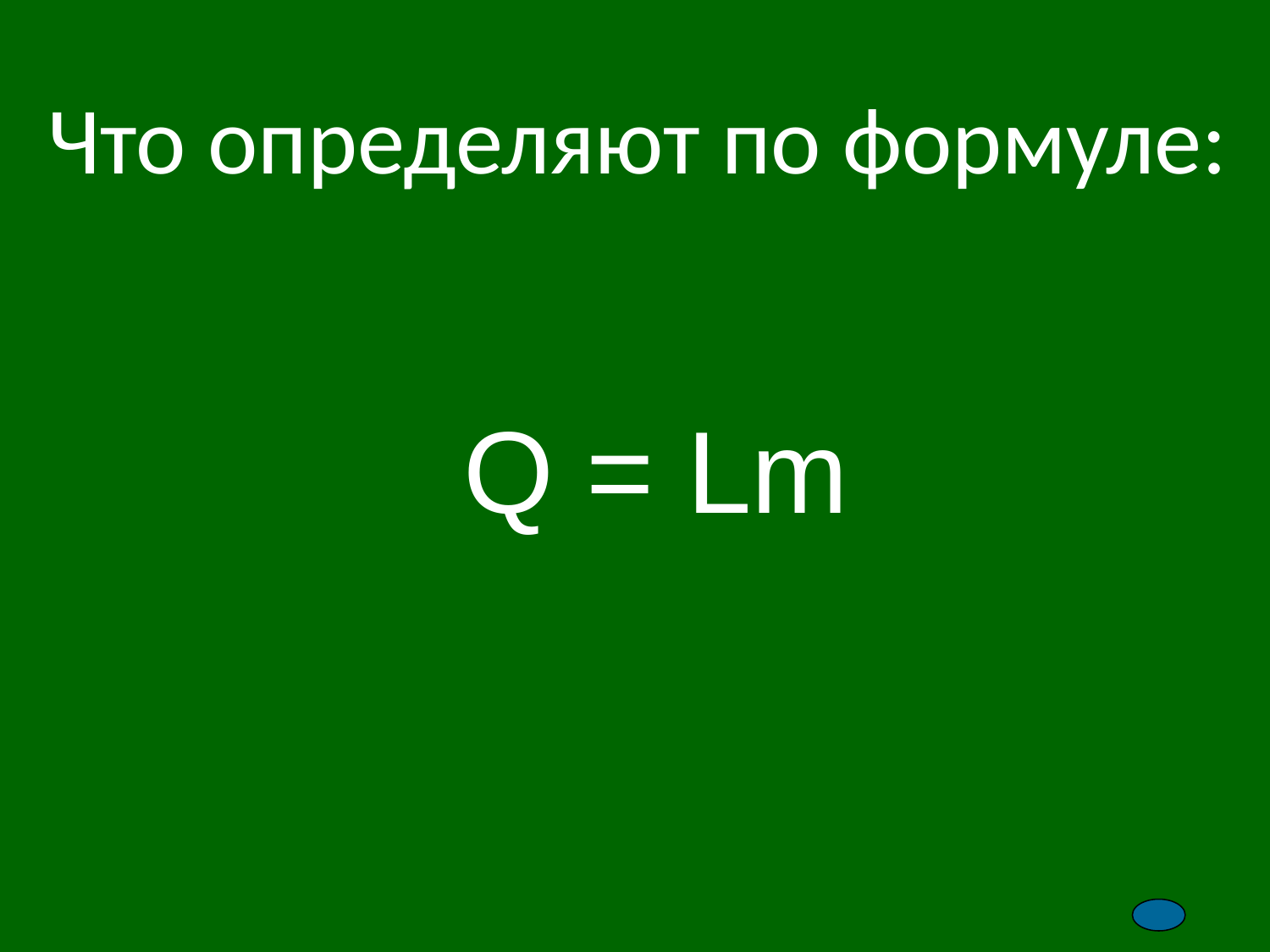

Что определяют по формуле:
Q = Lm